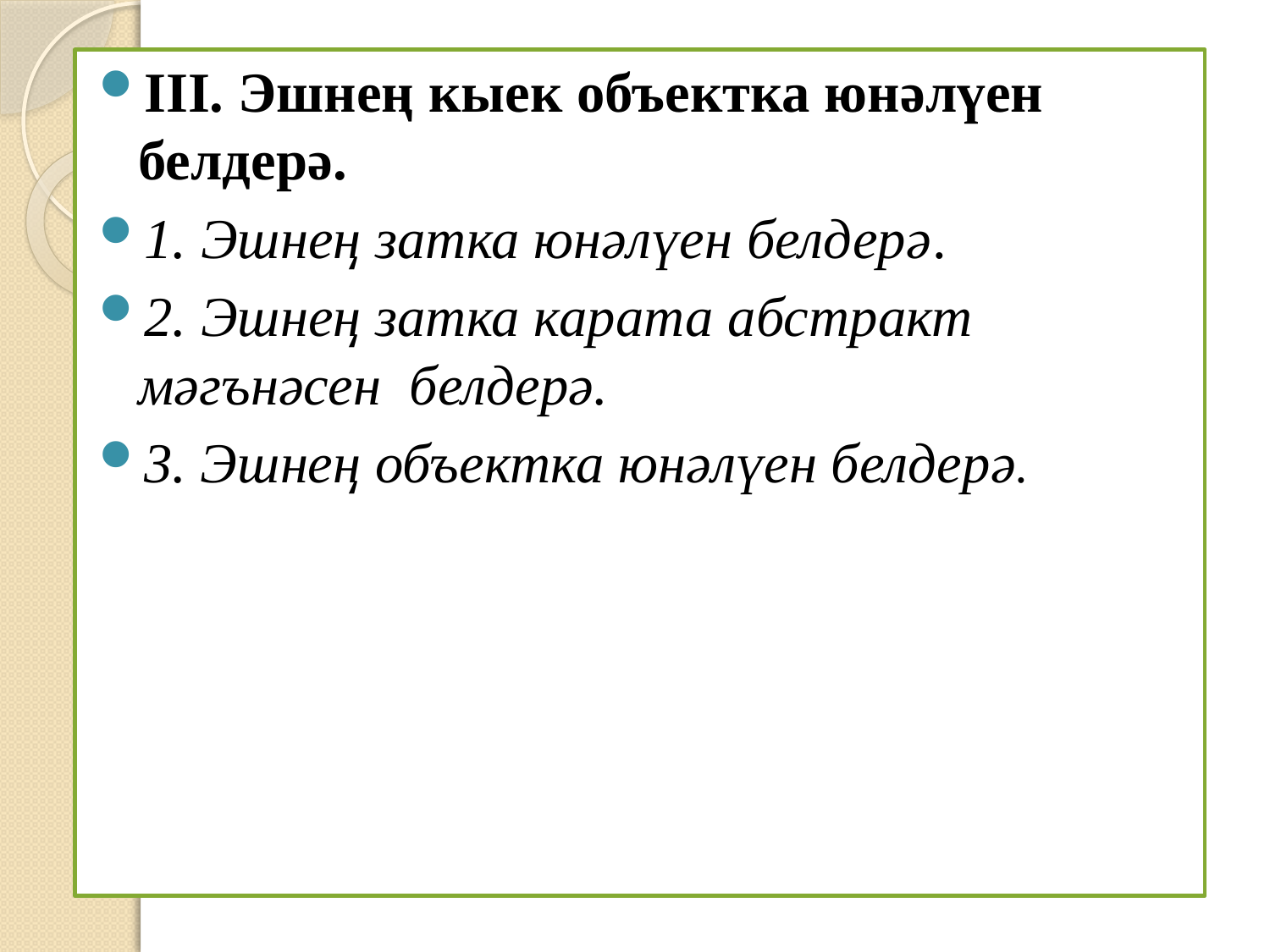

#
III. Эшнең кыек объектка юнәлүен белдерә.
1. Эшнең затка юнәлүен белдерә.
2. Эшнең затка карата абстракт мәгънәсен  белдерә.
3. Эшнең объектка юнәлүен белдерә.